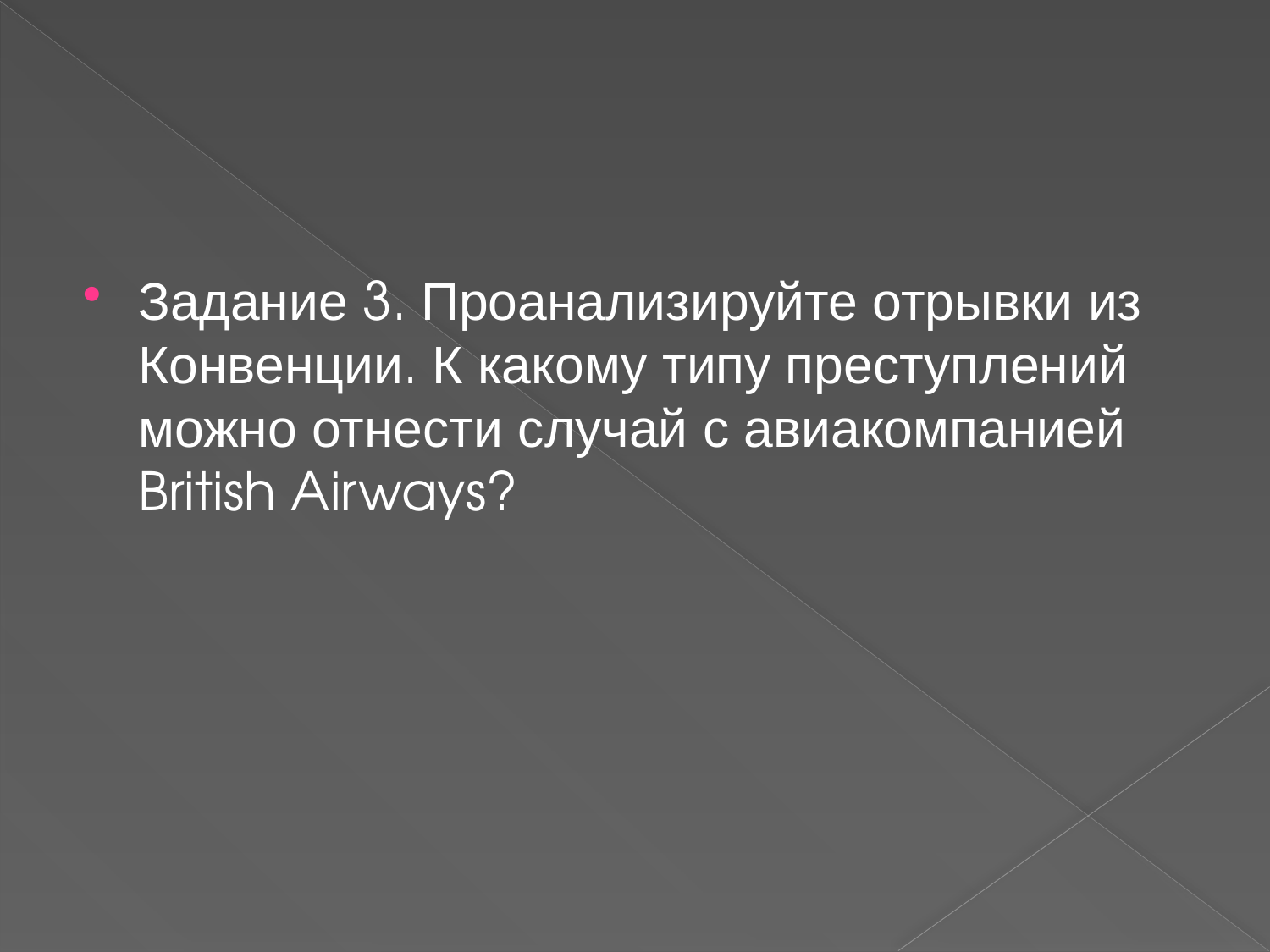

#
Задание 3. Проанализируйте отрывки из Конвенции. К какому типу преступлений можно отнести случай с авиакомпанией British Airways?